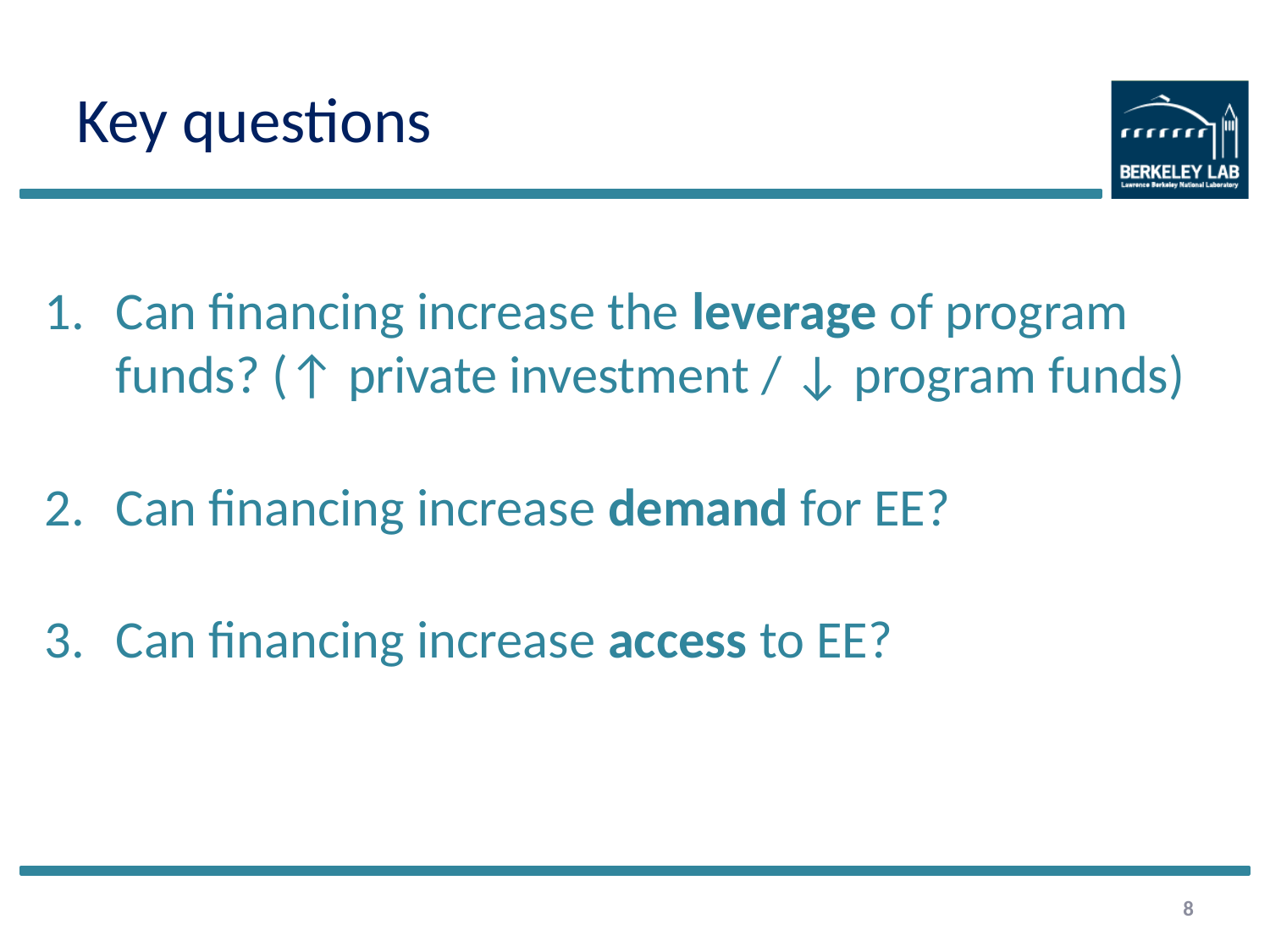

# Key questions
Can financing increase the leverage of program funds? (↑ private investment / ↓ program funds)

Can financing increase demand for EE?

Can financing increase access to EE?
8